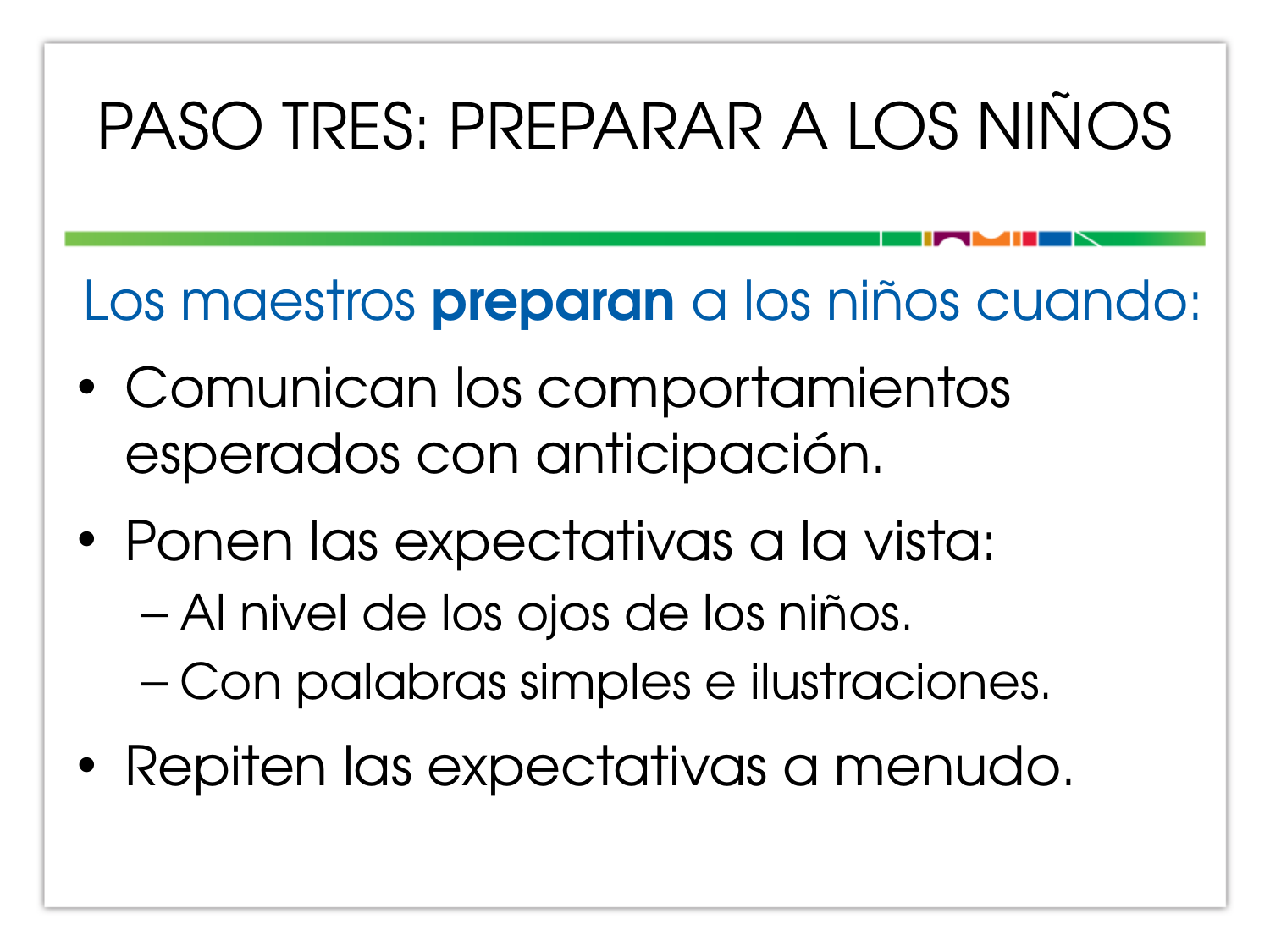

# Paso tres: Preparar a los niños
Los maestros preparan a los niños cuando:
Comunican los comportamientos esperados con anticipación.
Ponen las expectativas a la vista:
Al nivel de los ojos de los niños.
Con palabras simples e ilustraciones.
Repiten las expectativas a menudo.